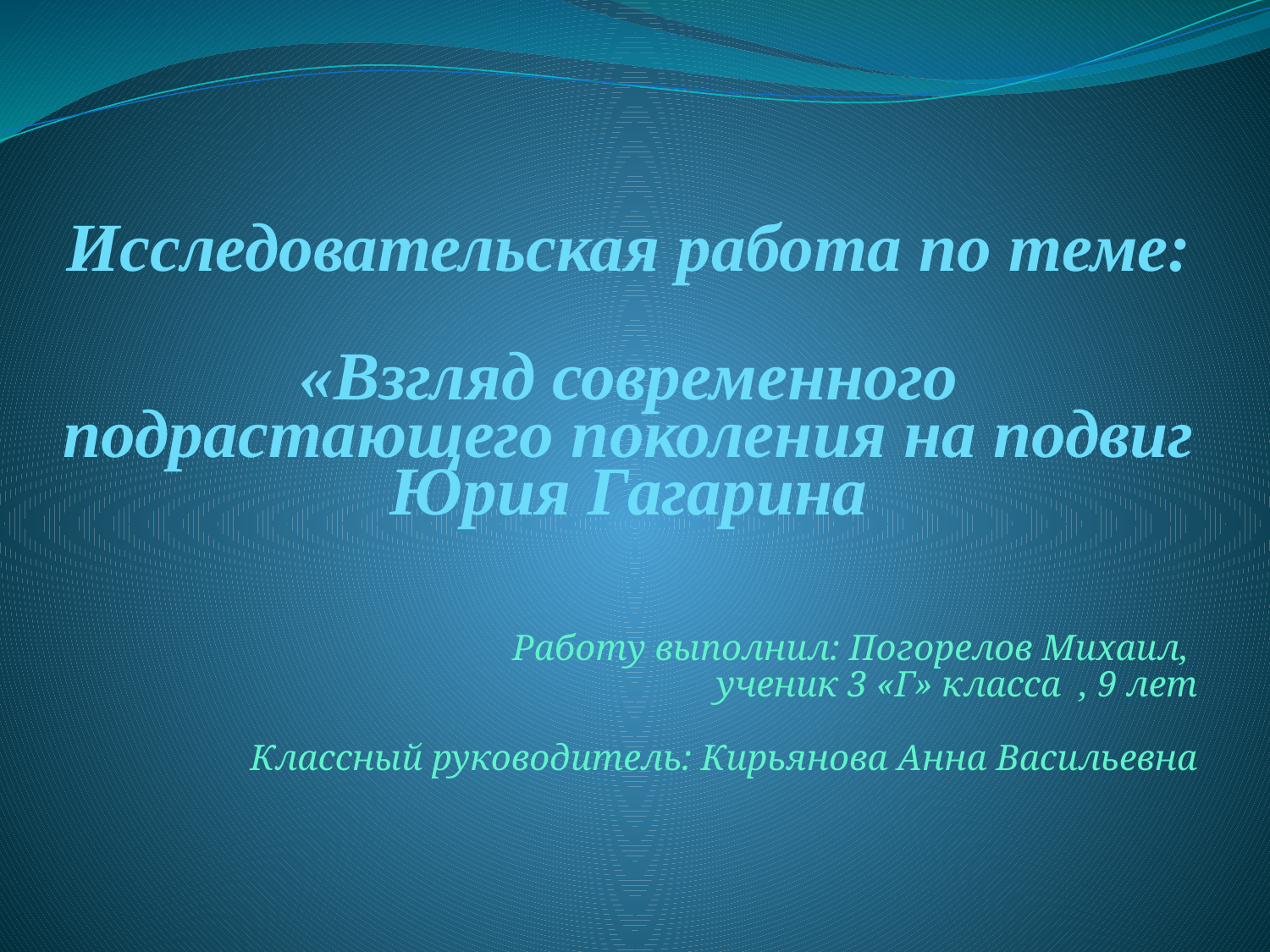

Исследовательская работа по теме:
«Взгляд современного подрастающего поколения на подвиг Юрия Гагарина

Работу выполнил: Погорелов Михаил,
ученик 3 «Г» класса  , 9 лет

Классный руководитель: Кирьянова Анна Васильевна